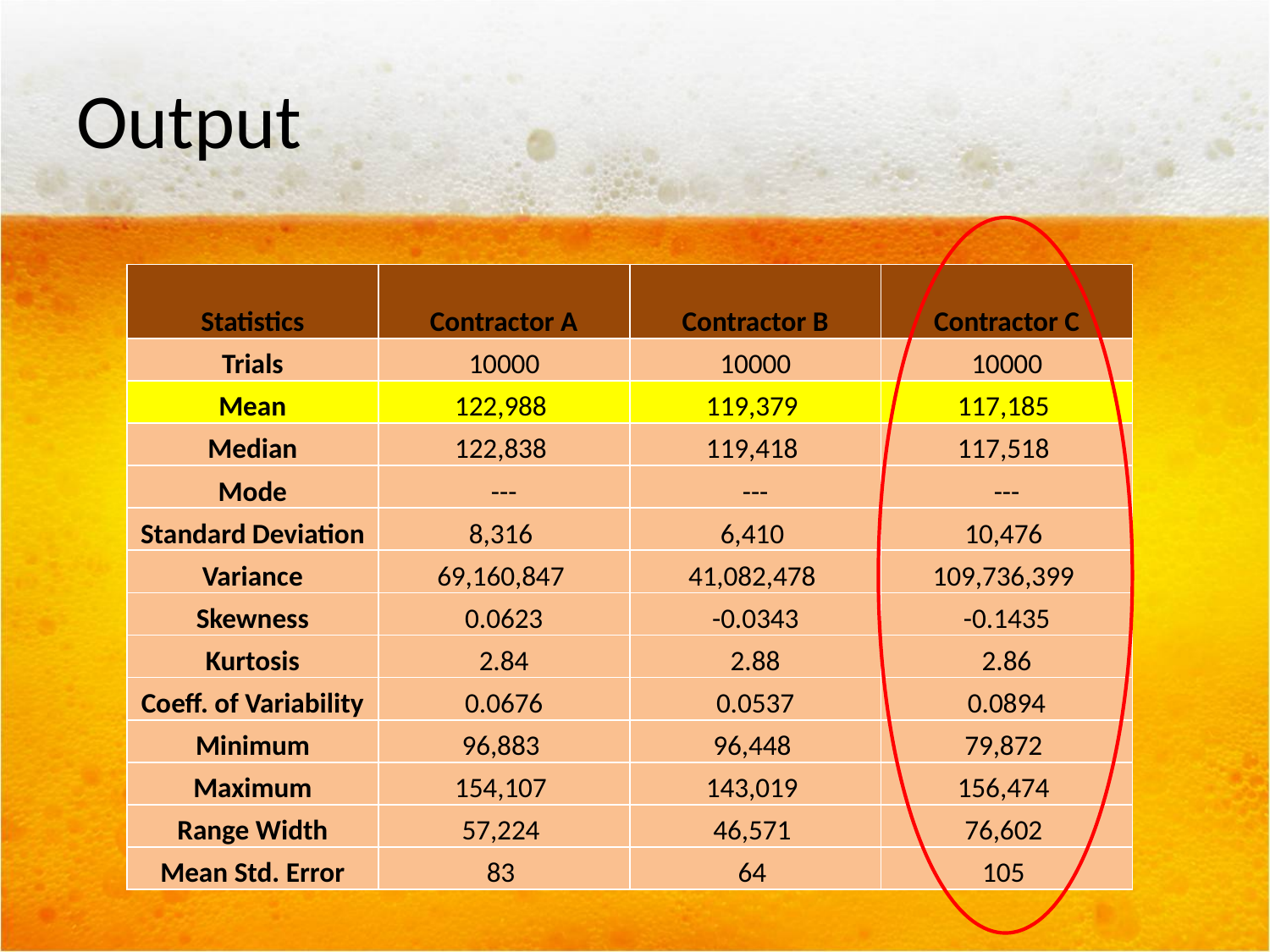

# Output

| Statistics | Contractor A | Contractor B | Contractor C |
| --- | --- | --- | --- |
| Trials | 10000 | 10000 | 10000 |
| Mean | 122,988 | 119,379 | 117,185 |
| Median | 122,838 | 119,418 | 117,518 |
| Mode | --- | --- | --- |
| Standard Deviation | 8,316 | 6,410 | 10,476 |
| Variance | 69,160,847 | 41,082,478 | 109,736,399 |
| Skewness | 0.0623 | -0.0343 | -0.1435 |
| Kurtosis | 2.84 | 2.88 | 2.86 |
| Coeff. of Variability | 0.0676 | 0.0537 | 0.0894 |
| Minimum | 96,883 | 96,448 | 79,872 |
| Maximum | 154,107 | 143,019 | 156,474 |
| Range Width | 57,224 | 46,571 | 76,602 |
| Mean Std. Error | 83 | 64 | 105 |